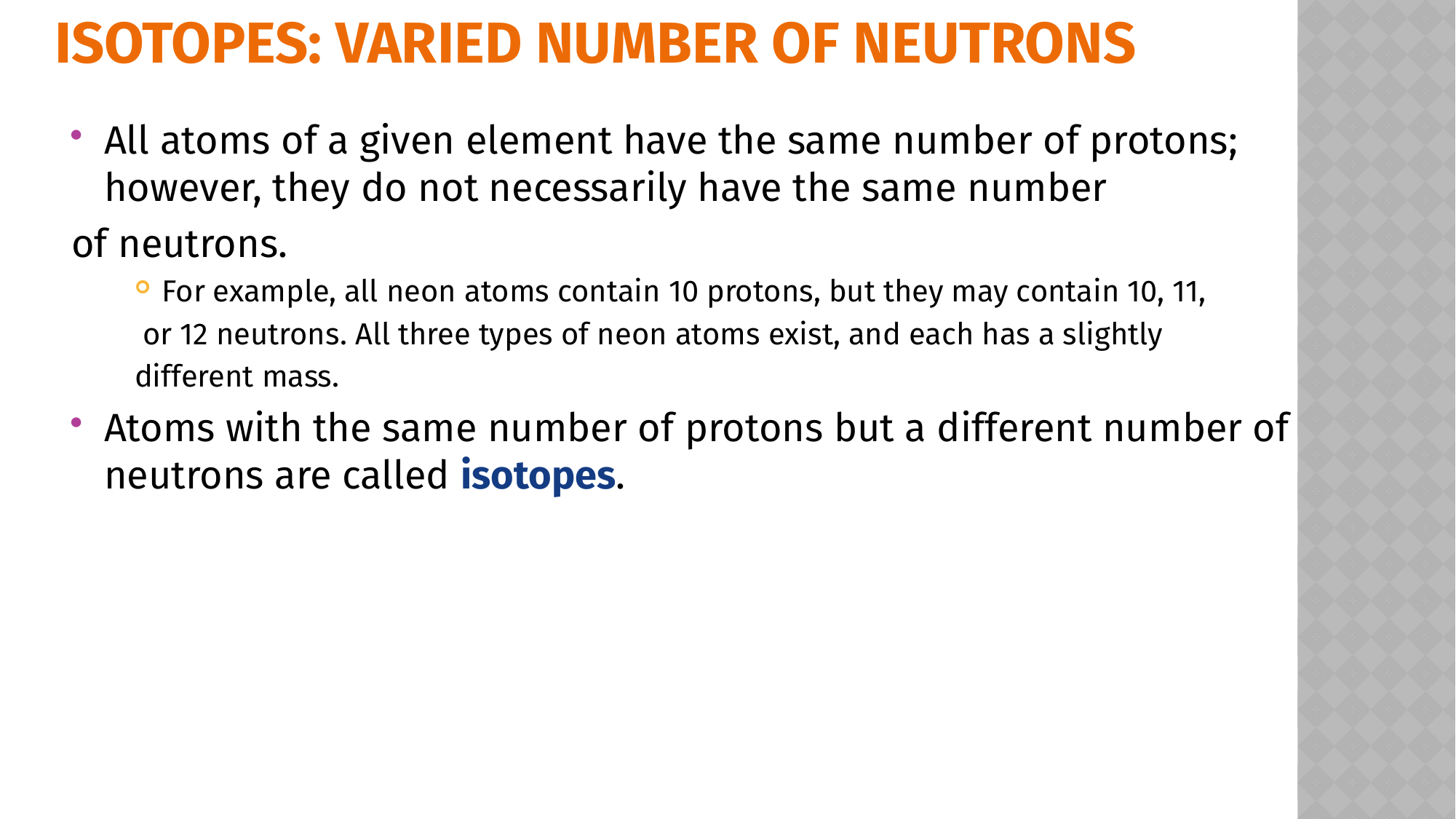

# Isotopes: Varied Number of Neutrons
All atoms of a given element have the same number of protons; however, they do not necessarily have the same number
of neutrons.
For example, all neon atoms contain 10 protons, but they may contain 10, 11,
 or 12 neutrons. All three types of neon atoms exist, and each has a slightly
different mass.
Atoms with the same number of protons but a different number of neutrons are called isotopes.